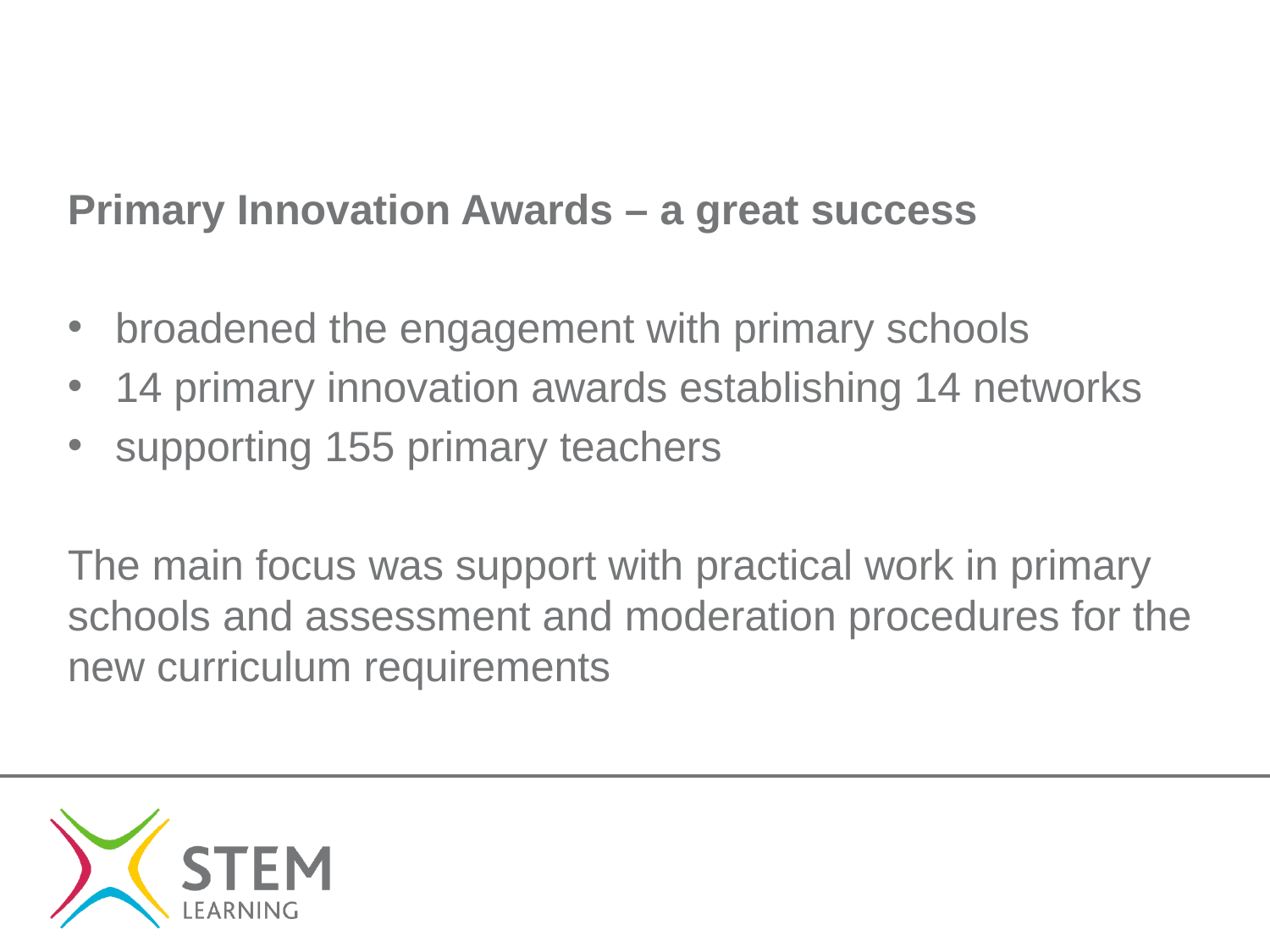

#
Primary Innovation Awards – a great success

broadened the engagement with primary schools
14 primary innovation awards establishing 14 networks
supporting 155 primary teachers

The main focus was support with practical work in primary schools and assessment and moderation procedures for the new curriculum requirements